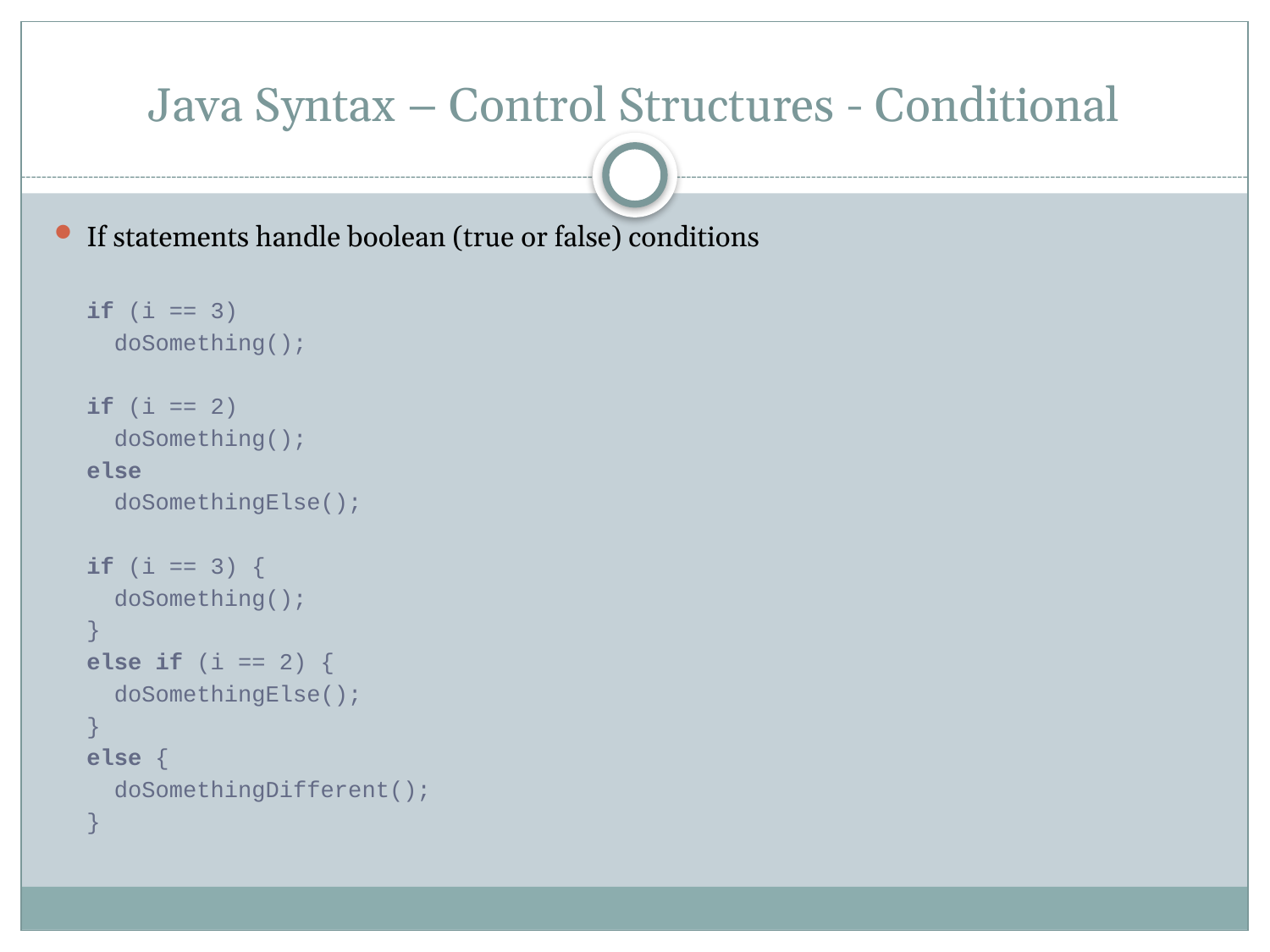

# Java Syntax – Control Structures - Conditional
If statements handle boolean (true or false) conditions

if (i == 3)
  doSomething();

if (i == 2)
  doSomething();
else
  doSomethingElse();

if (i == 3) {
  doSomething();
}
else if (i == 2) {
  doSomethingElse();
}
else {
  doSomethingDifferent();
}